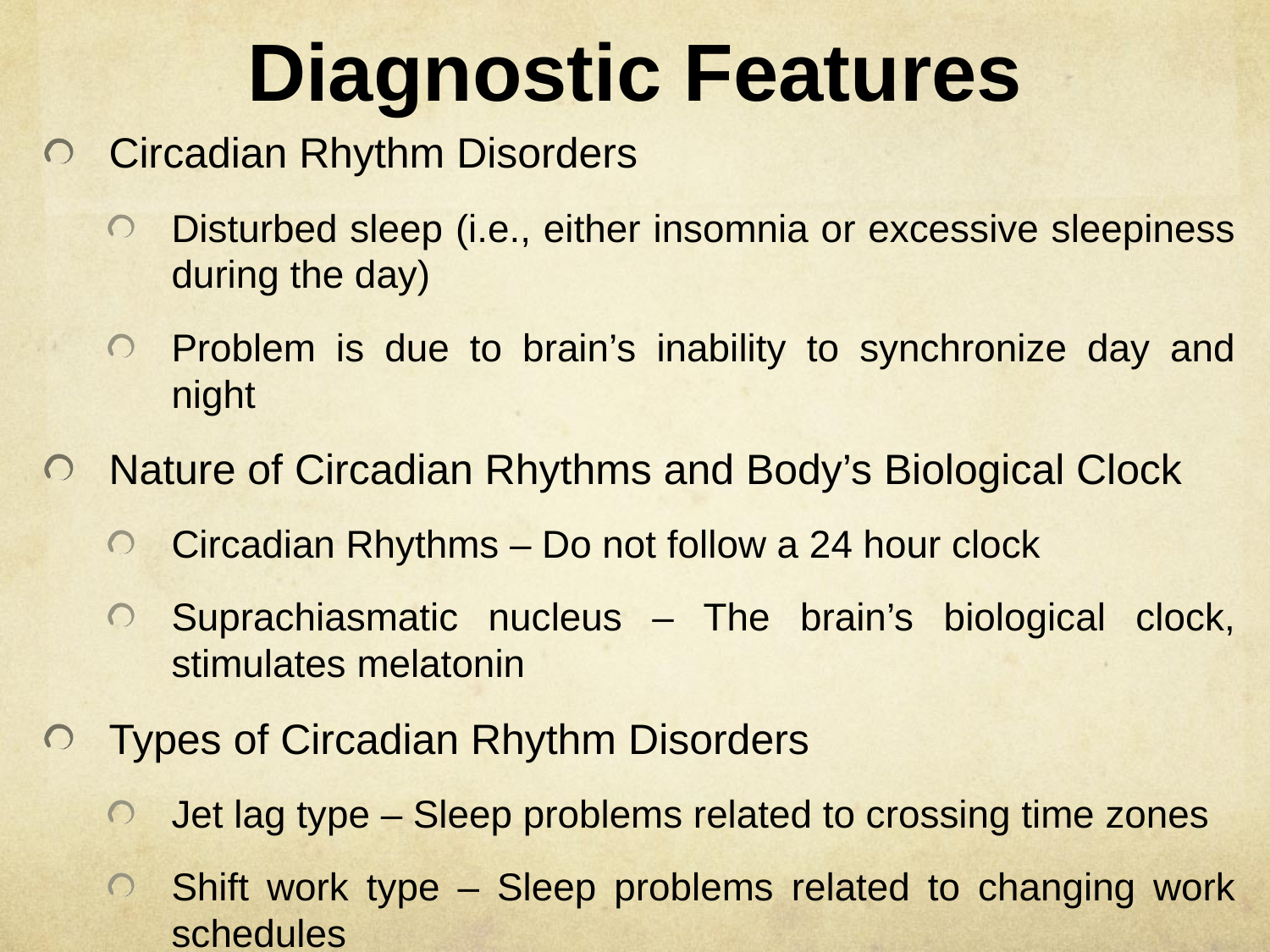

# Diagnostic Features
Circadian Rhythm Disorders
Disturbed sleep (i.e., either insomnia or excessive sleepiness during the day)
Problem is due to brain’s inability to synchronize day and night
Nature of Circadian Rhythms and Body’s Biological Clock
Circadian Rhythms – Do not follow a 24 hour clock
Suprachiasmatic nucleus – The brain’s biological clock, stimulates melatonin
Types of Circadian Rhythm Disorders
Jet lag type – Sleep problems related to crossing time zones
Shift work type – Sleep problems related to changing work schedules